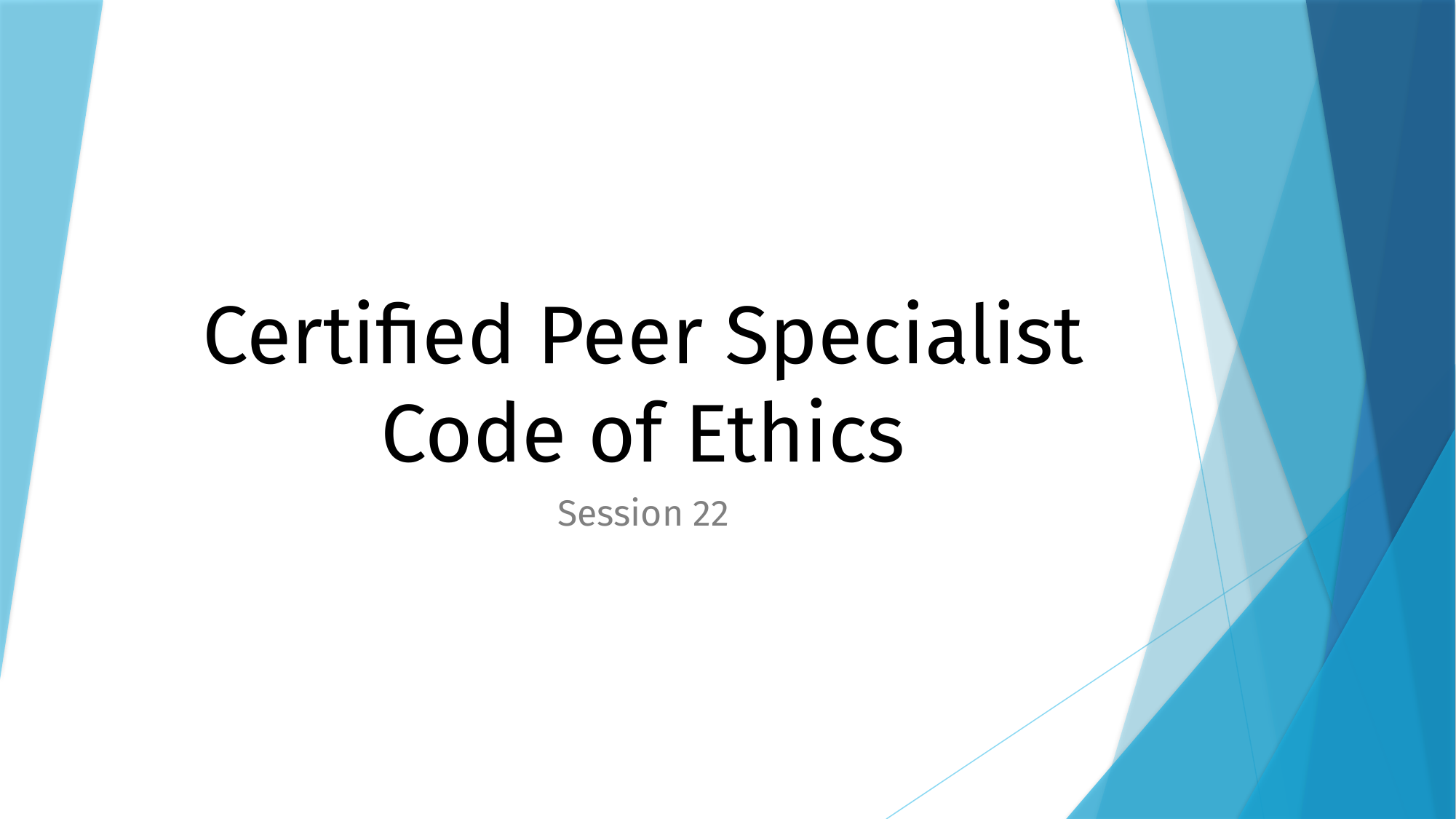

# Certified Peer Specialist Code of Ethics
Session 22